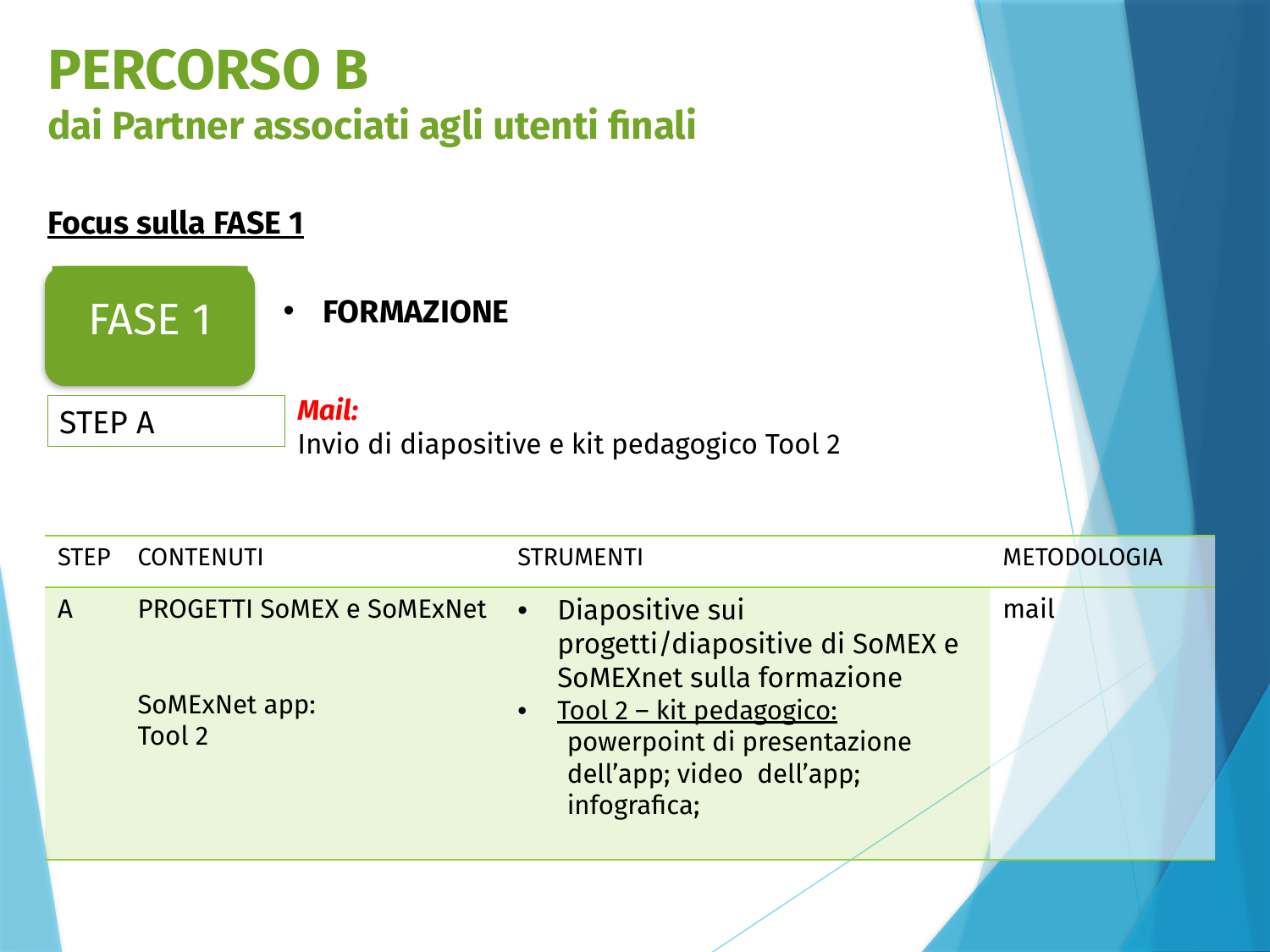

# PERCORSO B dai Partner associati agli utenti finali
Focus sulla FASE 1

FORMAZIONE

FASE 1
Mail:
Invio di diapositive e kit pedagogico Tool 2
STEP A
| STEP | CONTENUTI | STRUMENTI | METODOLOGIA |
| --- | --- | --- | --- |
| A | PROGETTI SoMEX e SoMExNet SoMExNet app: Tool 2 | Diapositive sui progetti/diapositive di SoMEX e SoMEXnet sulla formazione Tool 2 – kit pedagogico: powerpoint di presentazione dell’app; video dell’app; infografica; | mail |